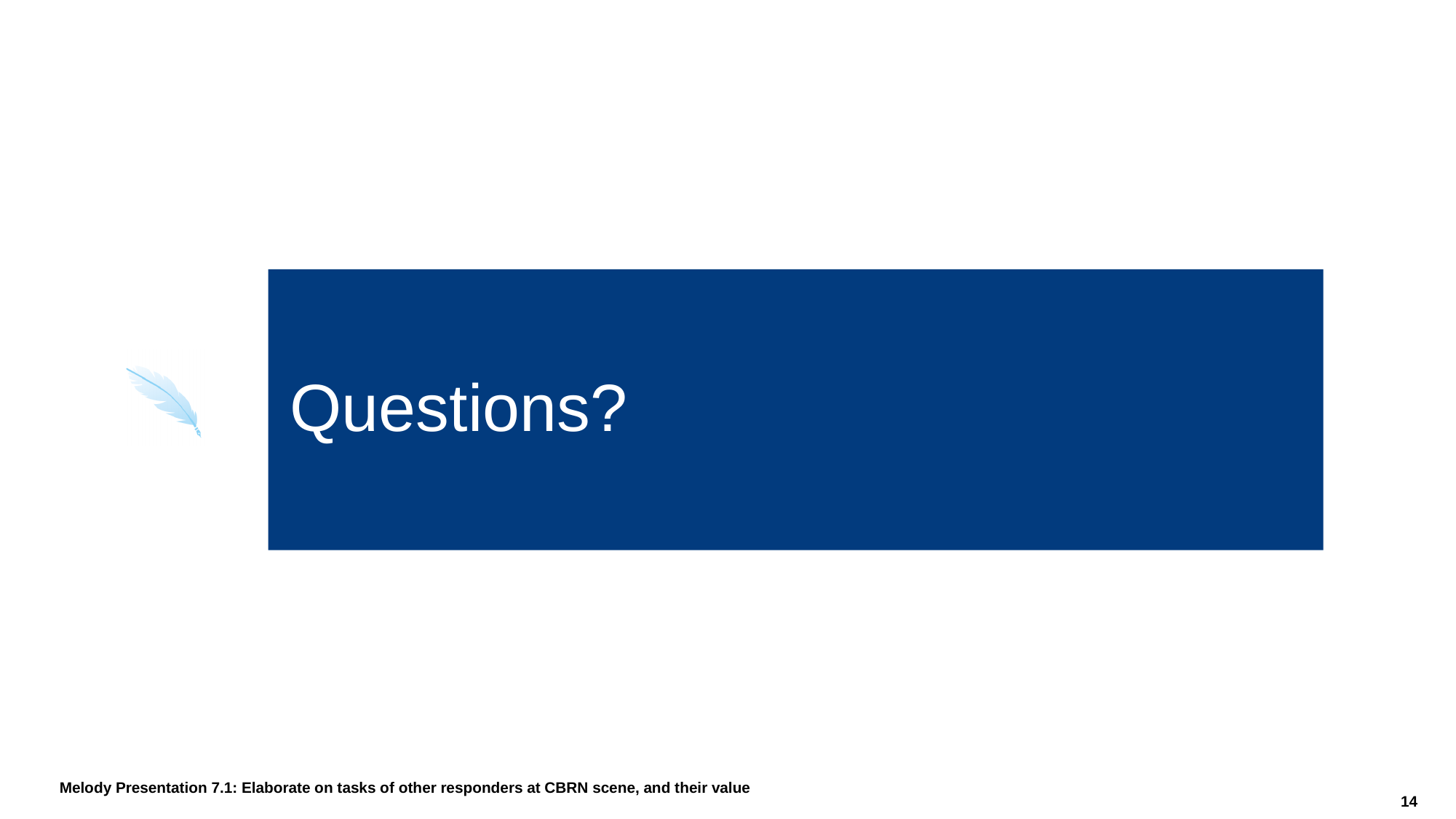

# Questions?
Melody Presentation 7.1: Elaborate on tasks of other responders at CBRN scene, and their value
Melody Presentation 7.1: Elaborate on tasks of other responders at CBRN scene, and their value
14